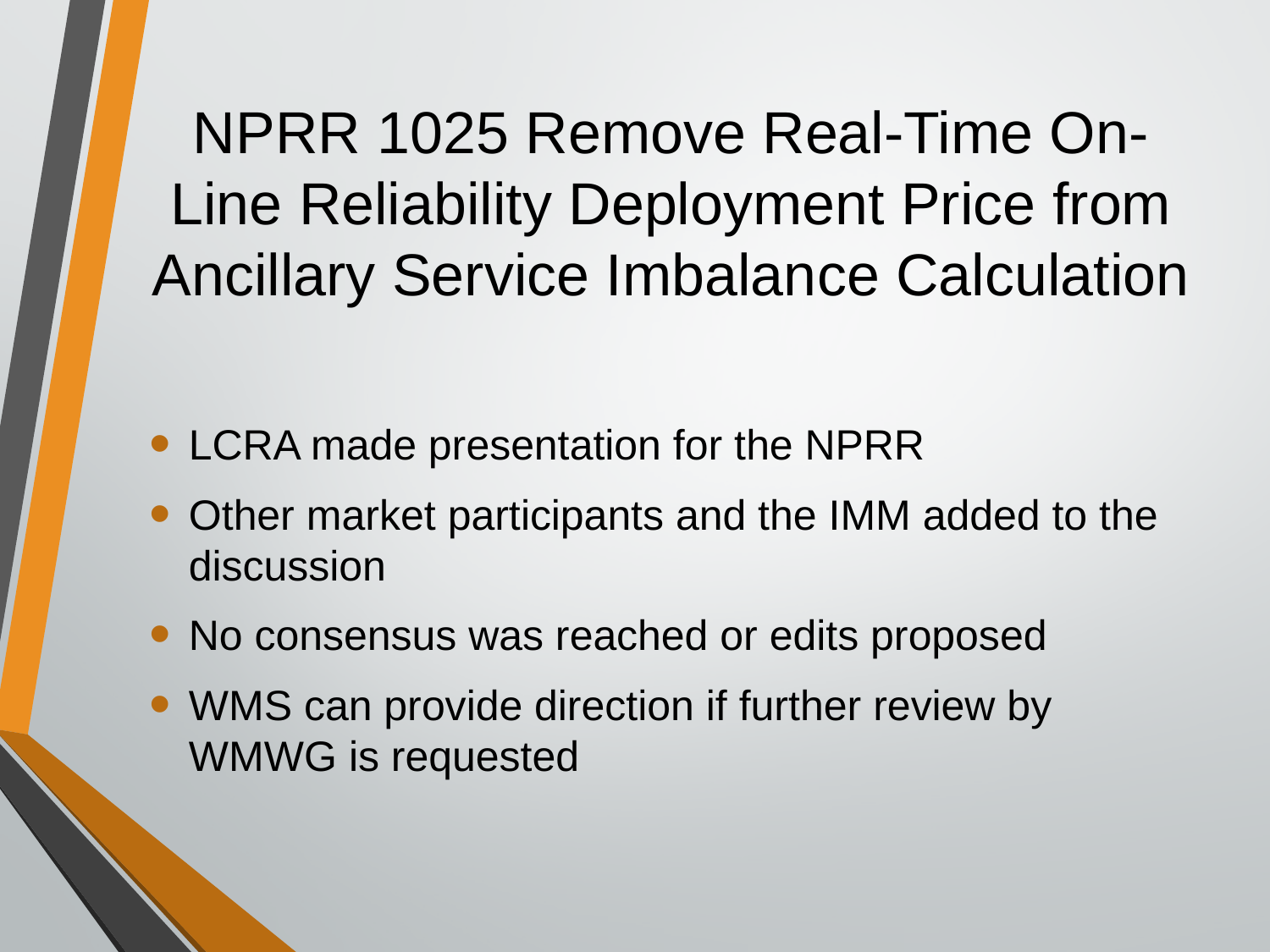

# NPRR 1025 Remove Real-Time On-Line Reliability Deployment Price from Ancillary Service Imbalance Calculation
LCRA made presentation for the NPRR
Other market participants and the IMM added to the discussion
No consensus was reached or edits proposed
WMS can provide direction if further review by WMWG is requested